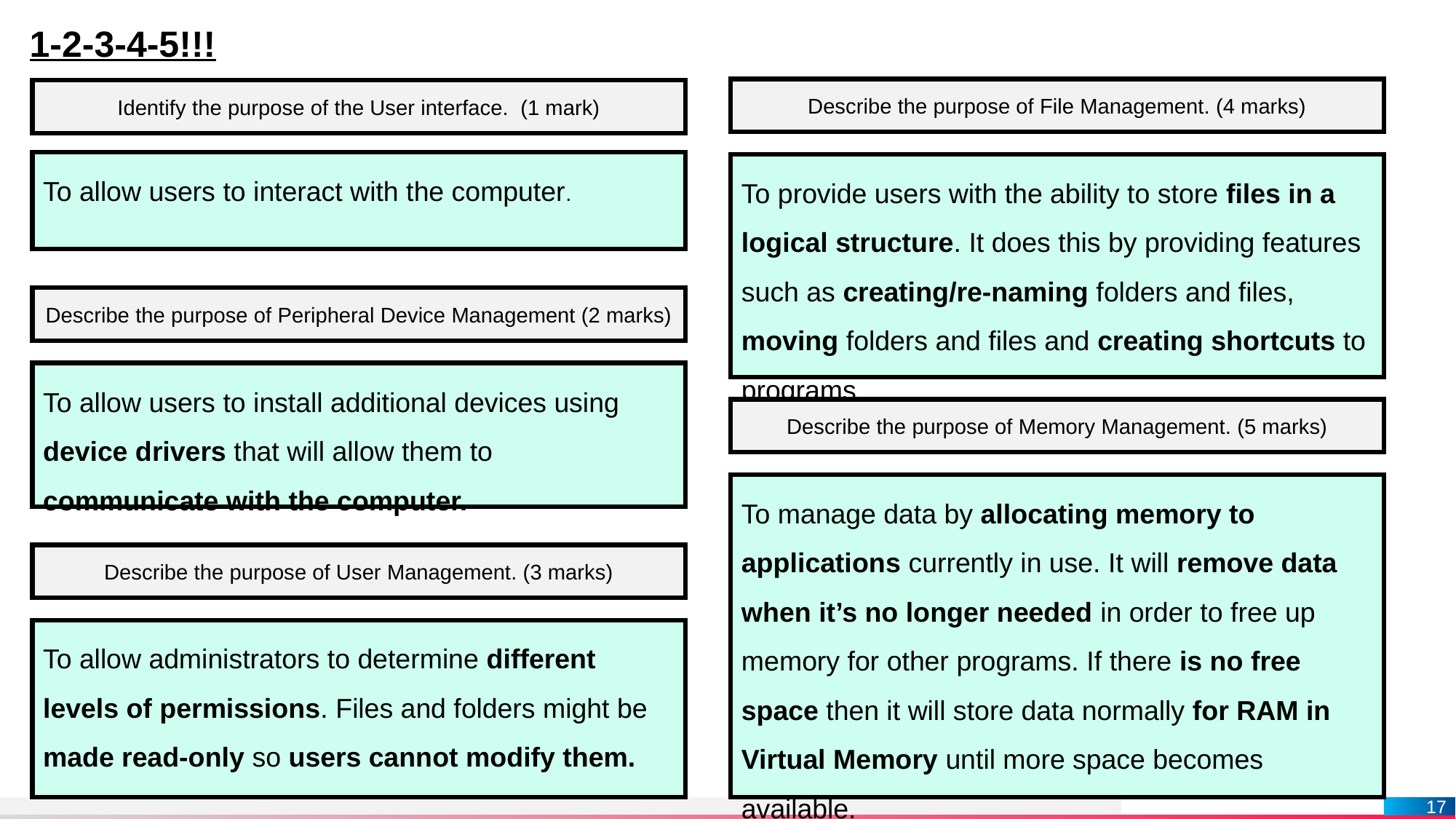

1-2-3-4-5!!!

Describe the purpose of File Management. (4 marks)
Identify the purpose of the User interface.  (1 mark)
To allow users to interact with the computer.
To provide users with the ability to store files in a logical structure. It does this by providing features such as creating/re-naming folders and files, moving folders and files and creating shortcuts to programs.
Describe the purpose of Peripheral Device Management (2 marks)
To allow users to install additional devices using device drivers that will allow them to communicate with the computer.
Describe the purpose of Memory Management. (5 marks)
To manage data by allocating memory to applications currently in use. It will remove data when it’s no longer needed in order to free up memory for other programs. If there is no free space then it will store data normally for RAM in Virtual Memory until more space becomes available.
Describe the purpose of User Management. (3 marks)
To allow administrators to determine different levels of permissions. Files and folders might be made read-only so users cannot modify them.
17